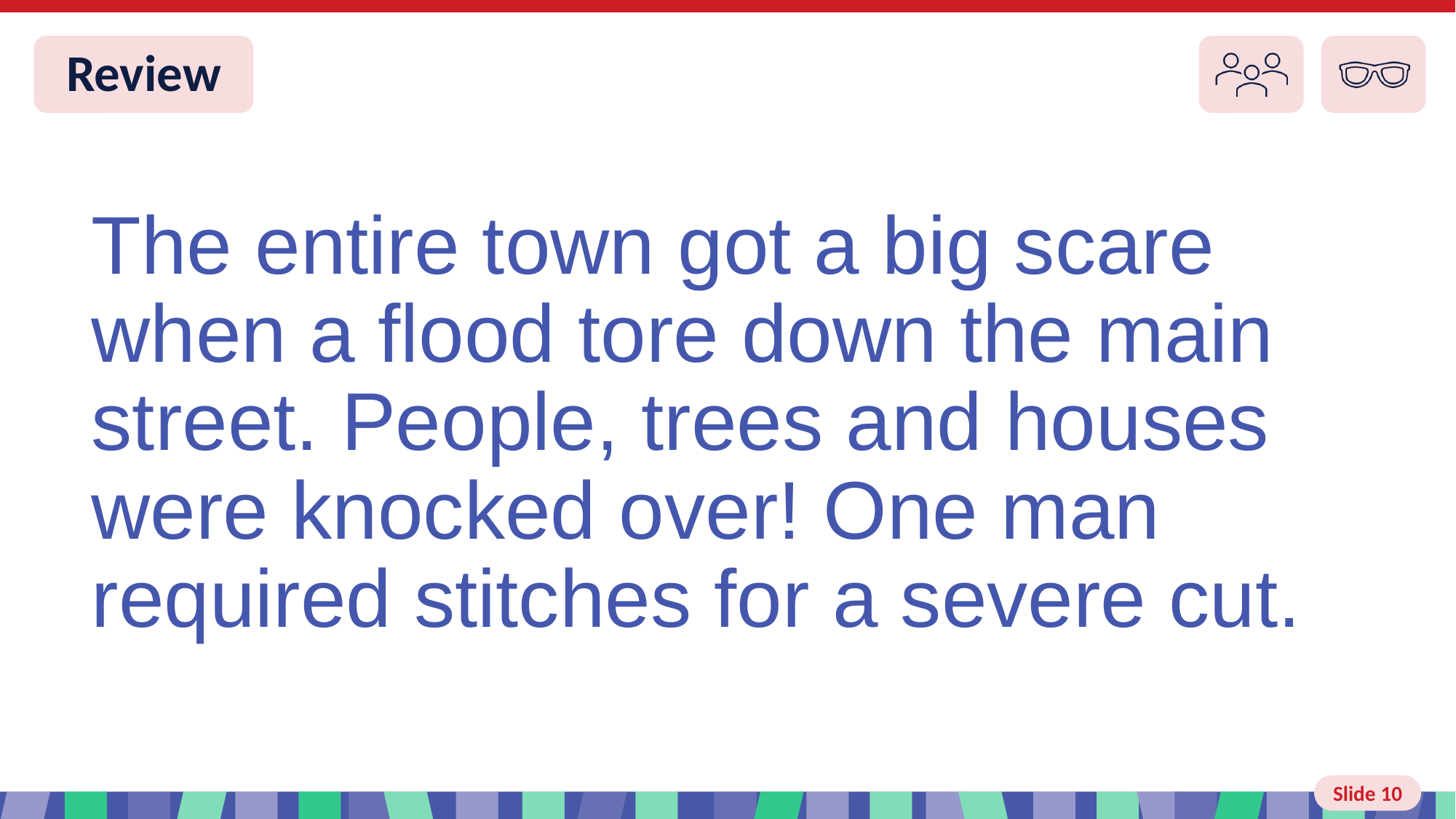

Slide 10 Review You do
The entire town got a big scare when a flood tore down the main street. People, trees and houses were knocked over! One man required stitches for a severe cut.